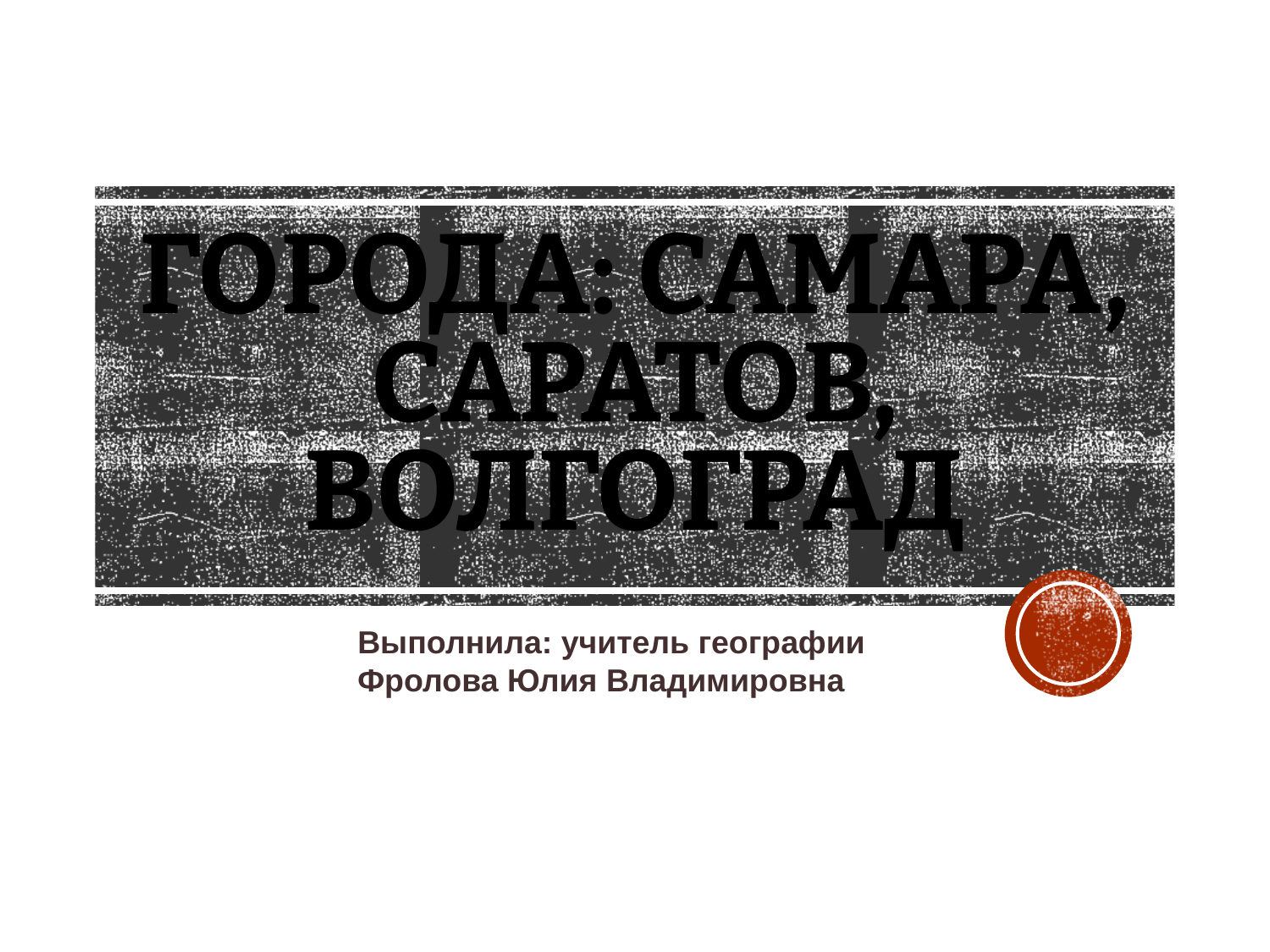

# Города: Самара, Саратов, Волгоград
Выполнила: учитель географии
Фролова Юлия Владимировна